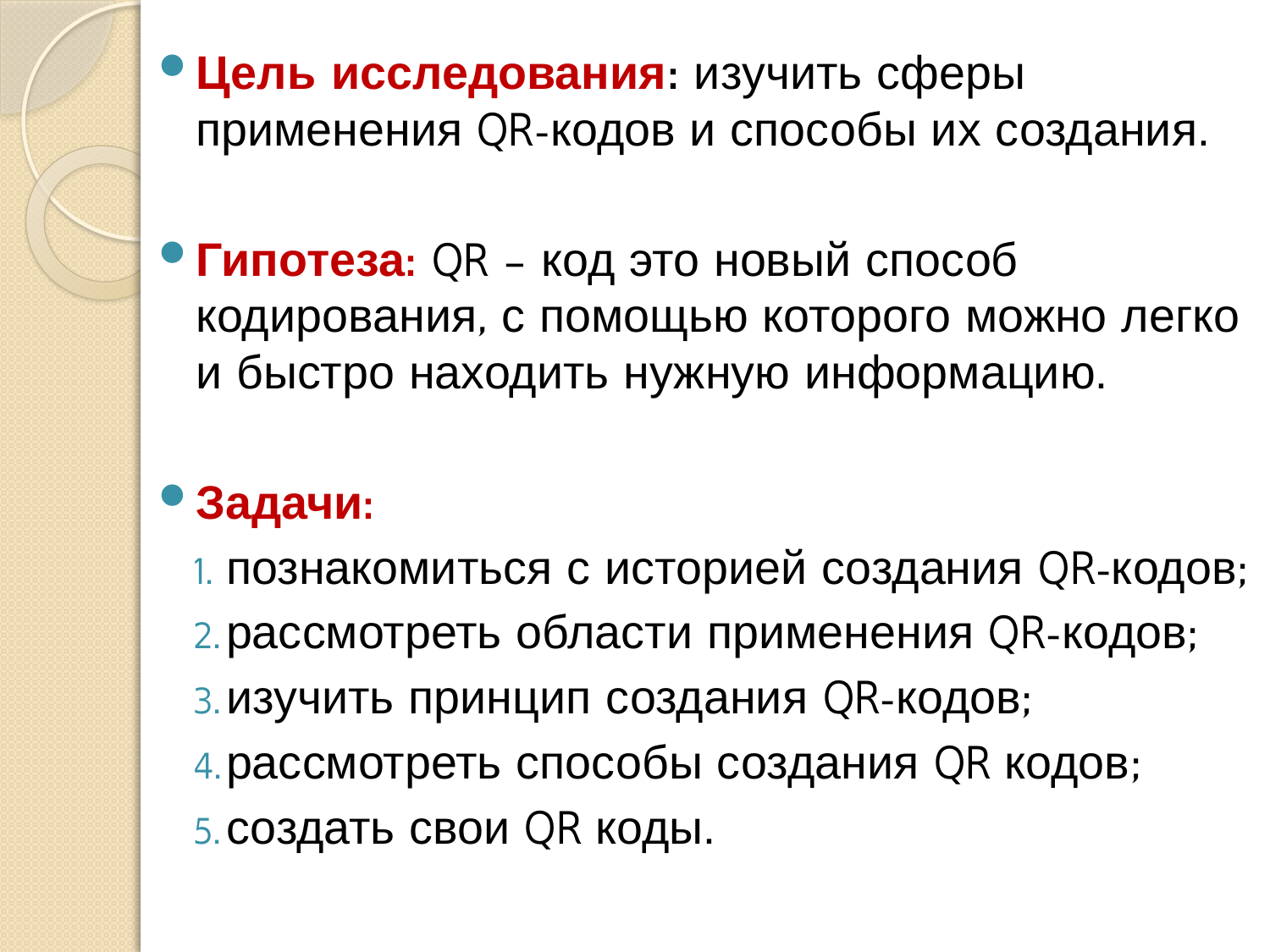

Цель исследования: изучить сферы применения QR-кодов и способы их создания.

Гипотеза: QR – код это новый способ кодирования, с помощью которого можно легко и быстро находить нужную информацию.

Задачи:
познакомиться с историей создания QR-кодов;
рассмотреть области применения QR-кодов;
изучить принцип создания QR-кодов;
рассмотреть способы создания QR кодов;
создать свои QR коды.